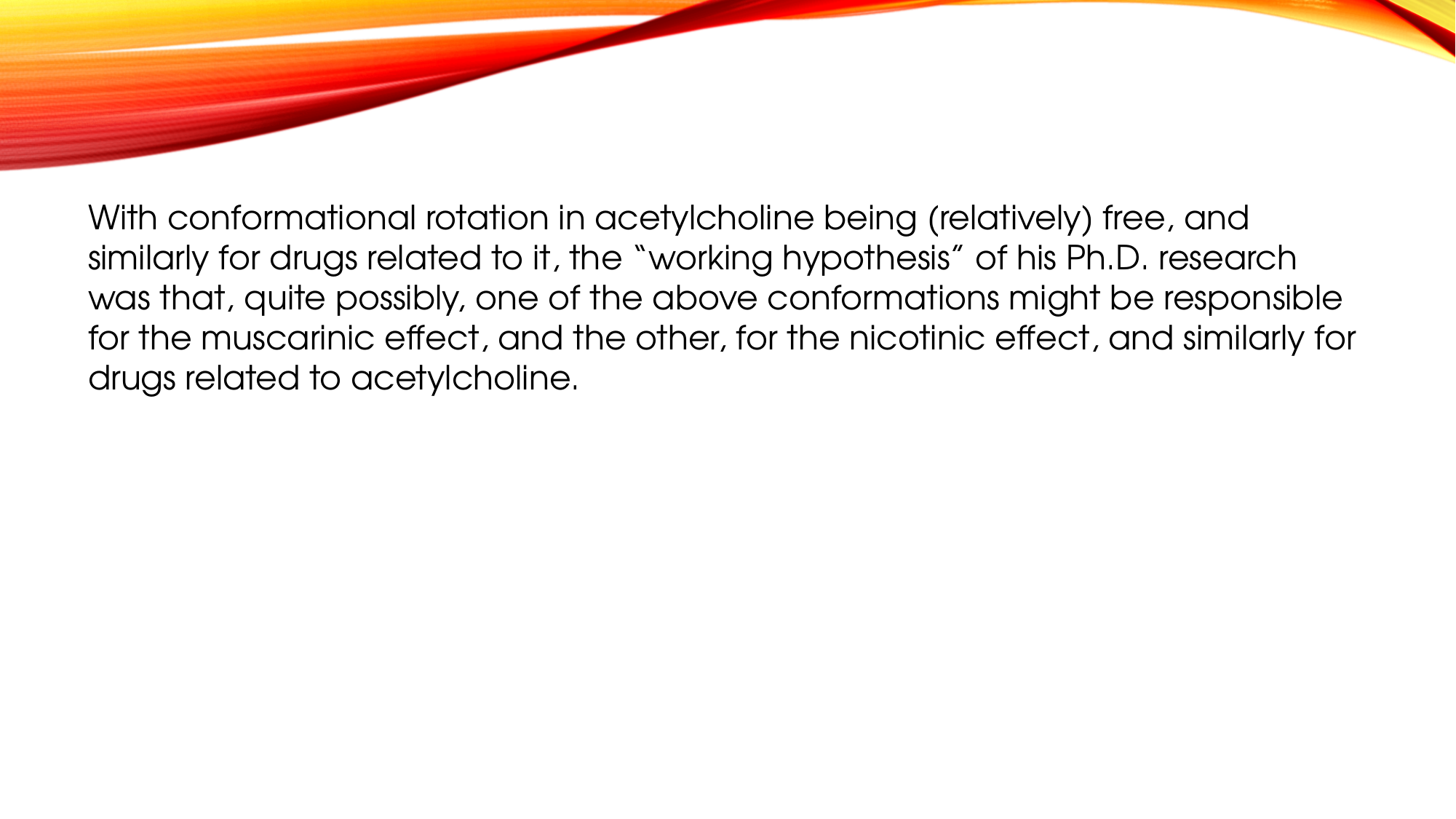

With conformational rotation in acetylcholine being (relatively) free, and similarly for drugs related to it, the “working hypothesis” of his Ph.D. research was that, quite possibly, one of the above conformations might be responsible for the muscarinic effect, and the other, for the nicotinic effect, and similarly for drugs related to acetylcholine.